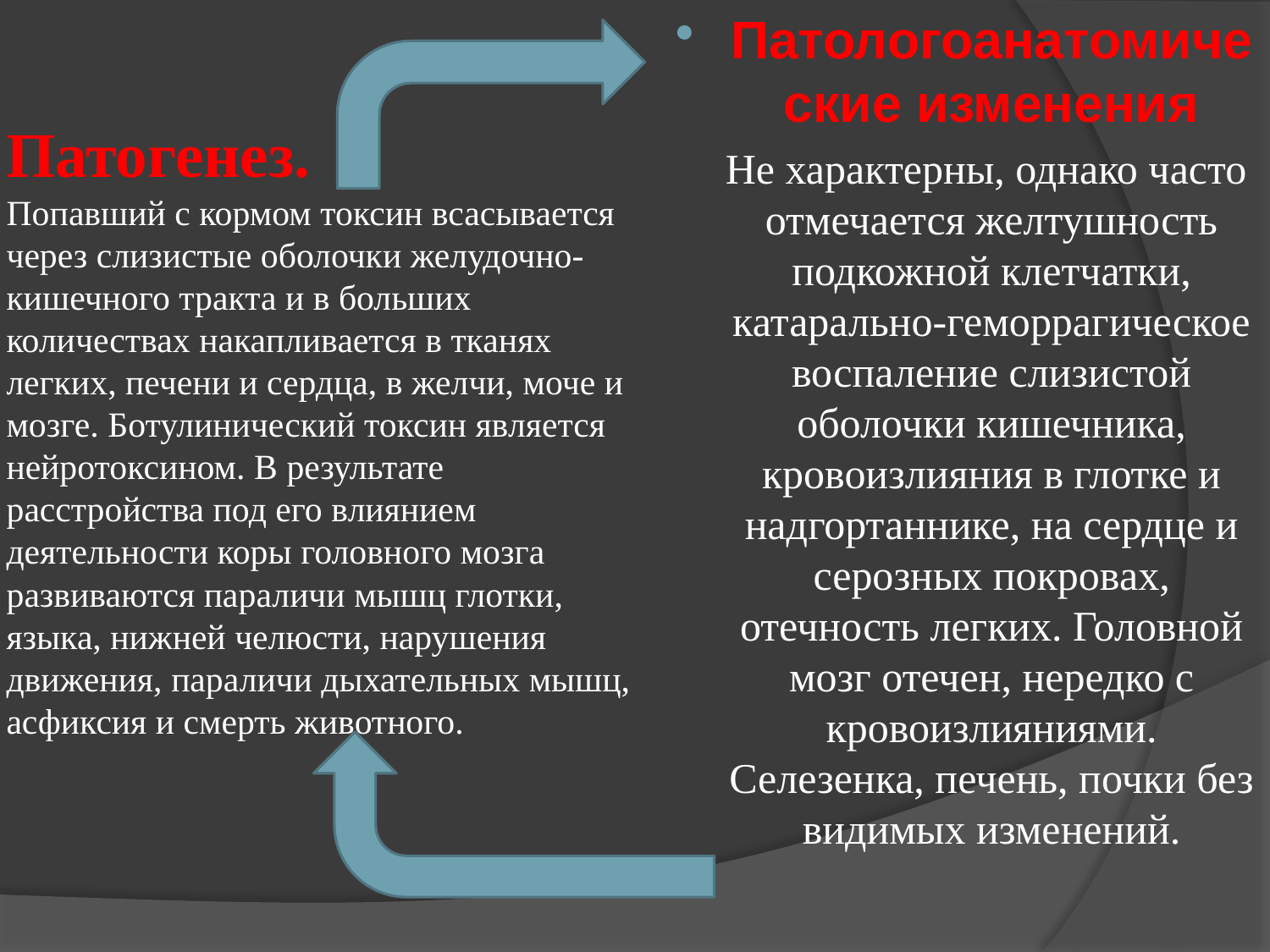

# Патогенез. Попавший с кормом токсин всасывается через слизистые оболочки желудочно-кишечного тракта и в больших количествах накапливается в тканях легких, печени и сердца, в желчи, моче и мозге. Ботулинический токсин является нейротоксином. В результате расстройства под его влиянием деятельности коры головного мозга развиваются параличи мышц глотки, языка, нижней челюсти, нарушения движения, параличи дыхательных мышц, асфиксия и смерть животного.
Патологоанатомические изменения
    Не характерны, однако часто отмечается желтушность подкожной клетчатки, катарально-геморрагическое воспаление слизистой оболочки кишечника, кровоизлияния в глотке и надгортаннике, на сердце и серозных покровах, отечность легких. Головной мозг отечен, нередко с кровоизлияниями. Селезенка, печень, почки без видимых изменений.